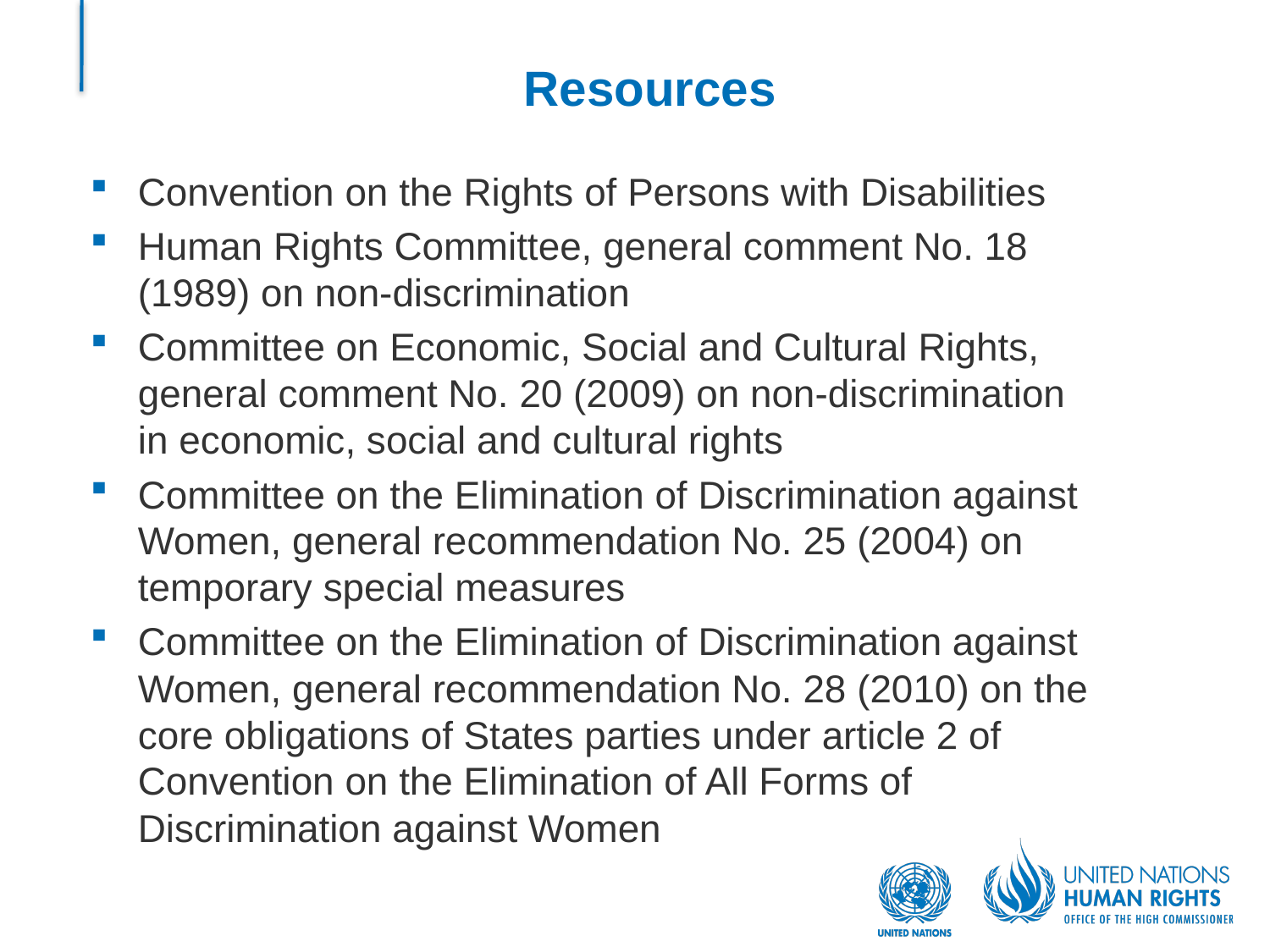

# Resources
Convention on the Rights of Persons with Disabilities
Human Rights Committee, general comment No. 18 (1989) on non-discrimination
Committee on Economic, Social and Cultural Rights, general comment No. 20 (2009) on non-discrimination in economic, social and cultural rights
Committee on the Elimination of Discrimination against Women, general recommendation No. 25 (2004) on temporary special measures
Committee on the Elimination of Discrimination against Women, general recommendation No. 28 (2010) on the core obligations of States parties under article 2 of Convention on the Elimination of All Forms of Discrimination against Women